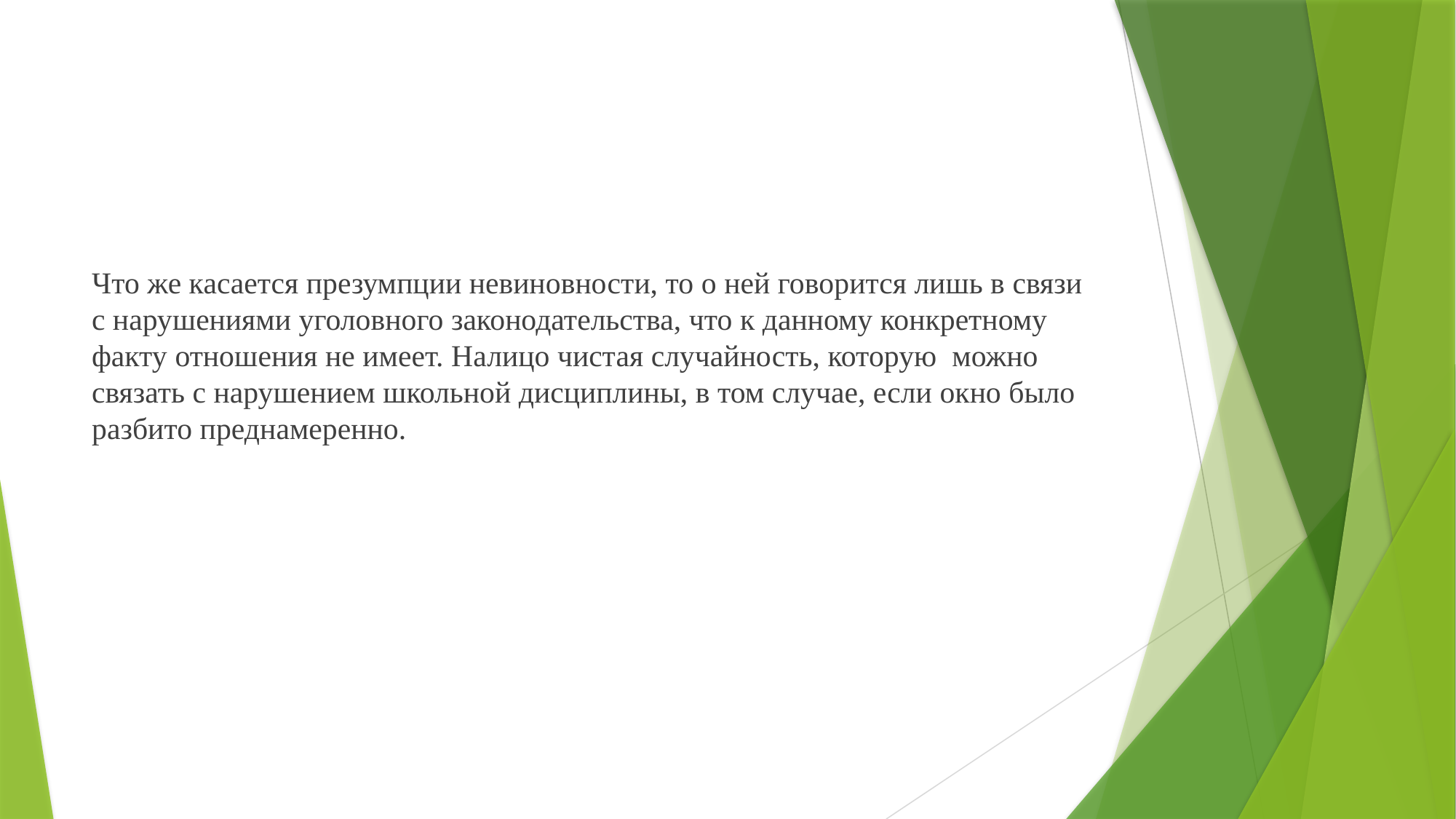

#
Что же касается презумпции невиновности, то о ней говорится лишь в связи с нарушениями уголовного законодательства, что к данному конкретному факту отношения не имеет. Налицо чистая случайность, которую  можно связать с нарушением школьной дисциплины, в том случае, если окно было разбито преднамеренно.